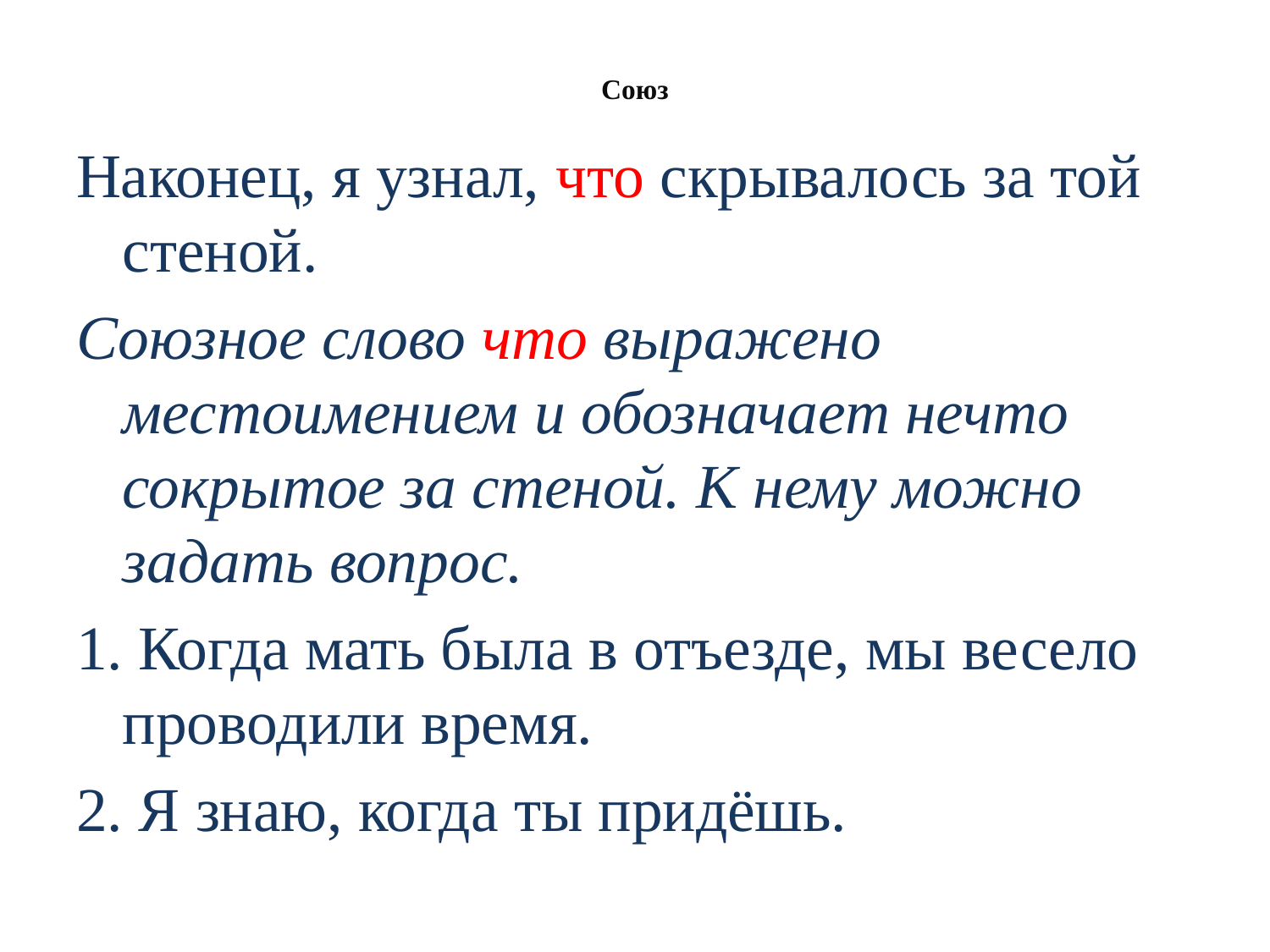

# Союз
Наконец, я узнал, что скрывалось за той стеной.
Союзное слово что выражено местоимением и обозначает нечто сокрытое за стеной. К нему можно задать вопрос.
1. Когда мать была в отъезде, мы весело проводили время.
2. Я знаю, когда ты придёшь.